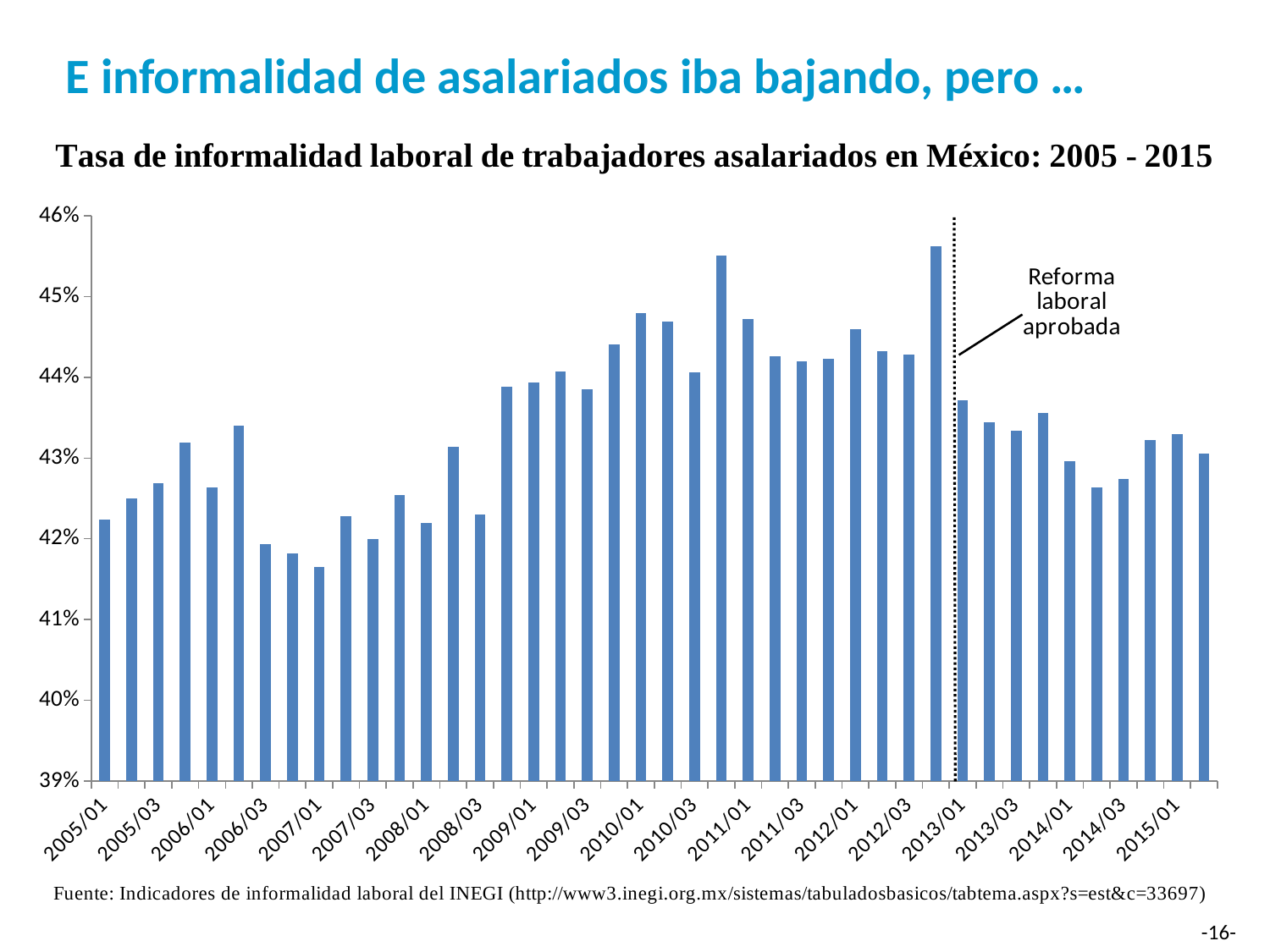

# E informalidad de asalariados iba bajando, pero …

### Chart

| Category |  |
|---|---|
| 2005/01 | 0.42243442973336176 |
| 2005/02 | 0.42496660528367625 |
| 2005/03 | 0.42687795784477867 |
| 2005/04 | 0.43195855879945666 |
| 2006/01 | 0.4263896582773372 |
| 2006/02 | 0.43402683039231127 |
| 2006/03 | 0.4193448804427159 |
| 2006/04 | 0.4181990498938142 |
| 2007/01 | 0.4164772889594508 |
| 2007/02 | 0.4228436860538458 |
| 2007/03 | 0.419999297386363 |
| 2007/04 | 0.4254779273294135 |
| 2008/01 | 0.42198730504851933 |
| 2008/02 | 0.4314480557921587 |
| 2008/03 | 0.4230059469125719 |
| 2008/04 | 0.4388352338508269 |
| 2009/01 | 0.43933799190614353 |
| 2009/02 | 0.44073170101480263 |
| 2009/03 | 0.438486278848525 |
| 2009/04 | 0.44410288643481266 |
| 2010/01 | 0.44800451258661056 |
| 2010/02 | 0.4469000714683271 |
| 2010/03 | 0.44064171224761295 |
| 2010/04 | 0.4550567651407298 |
| 2011/01 | 0.44726634669250154 |
| 2011/02 | 0.44263523930836224 |
| 2011/03 | 0.4420318726942374 |
| 2011/04 | 0.44233828139479725 |
| 2012/01 | 0.44592761586657115 |
| 2012/02 | 0.44322135648148997 |
| 2012/03 | 0.4428320868940292 |
| 2012/04 | 0.45621402873533945 |
| 2013/01 | 0.4372160477115449 |
| 2013/02 | 0.4344067516087222 |
| 2013/03 | 0.43342705425396844 |
| 2013/04 | 0.43557244548746743 |
| 2014/01 | 0.42959190470067987 |
| 2014/02 | 0.42634760880289047 |
| 2014/03 | 0.4274343689033243 |
| 2014/04 | 0.43221374165393134 |
| 2015/01 | 0.43299795137327646 |
| 2015/02 | 0.4305689690219654 |
-16-